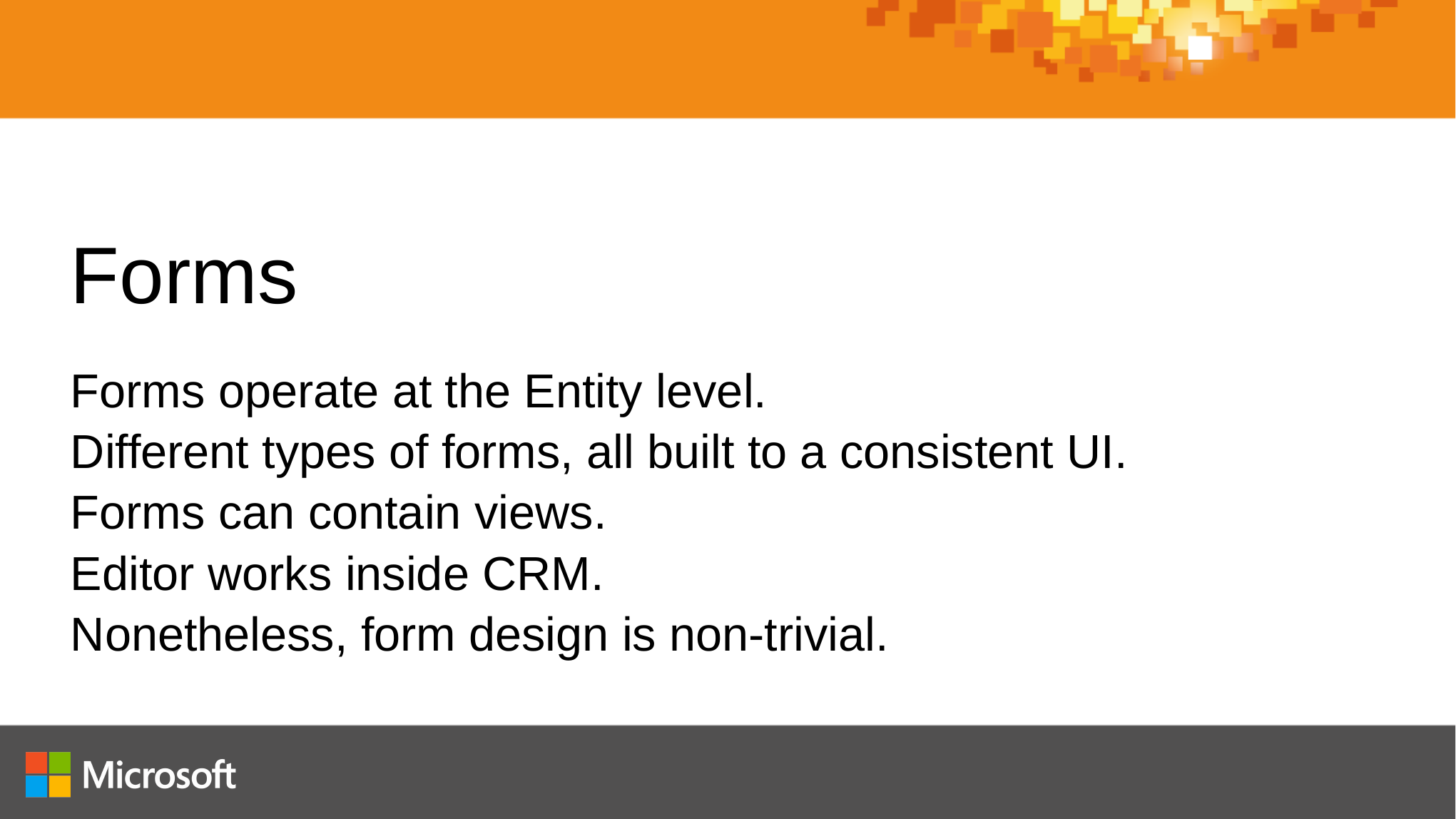

Forms
Forms operate at the Entity level.
Different types of forms, all built to a consistent UI.
Forms can contain views.
Editor works inside CRM.
Nonetheless, form design is non-trivial.